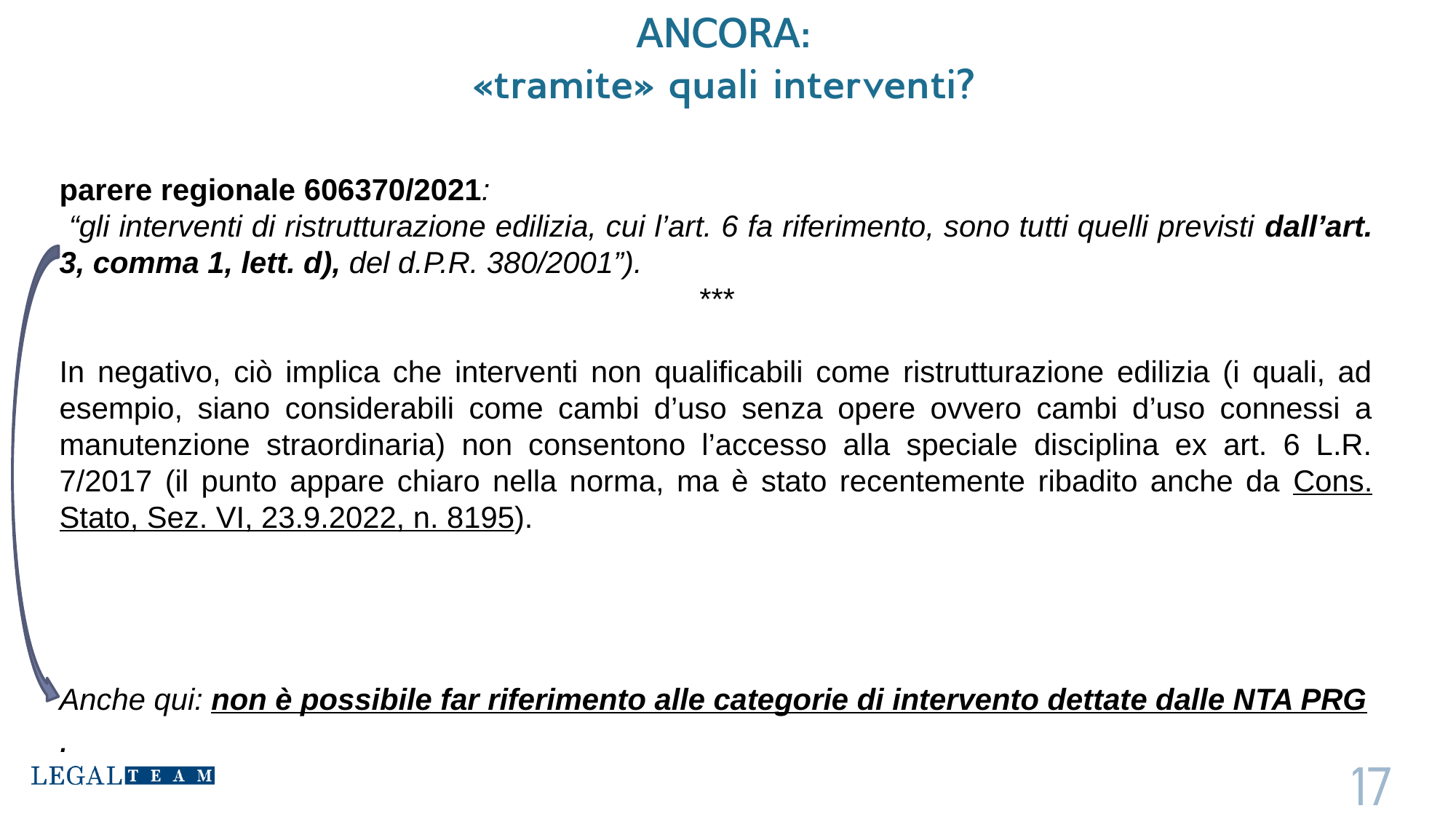

ANCORA:
«tramite» quali interventi?

parere regionale 606370/2021:
 “gli interventi di ristrutturazione edilizia, cui l’art. 6 fa riferimento, sono tutti quelli previsti dall’art. 3, comma 1, lett. d), del d.P.R. 380/2001”).
***

In negativo, ciò implica che interventi non qualificabili come ristrutturazione edilizia (i quali, ad esempio, siano considerabili come cambi d’uso senza opere ovvero cambi d’uso connessi a manutenzione straordinaria) non consentono l’accesso alla speciale disciplina ex art. 6 L.R. 7/2017 (il punto appare chiaro nella norma, ma è stato recentemente ribadito anche da Cons. Stato, Sez. VI, 23.9.2022, n. 8195).

Anche qui: non è possibile far riferimento alle categorie di intervento dettate dalle NTA PRG
.

17